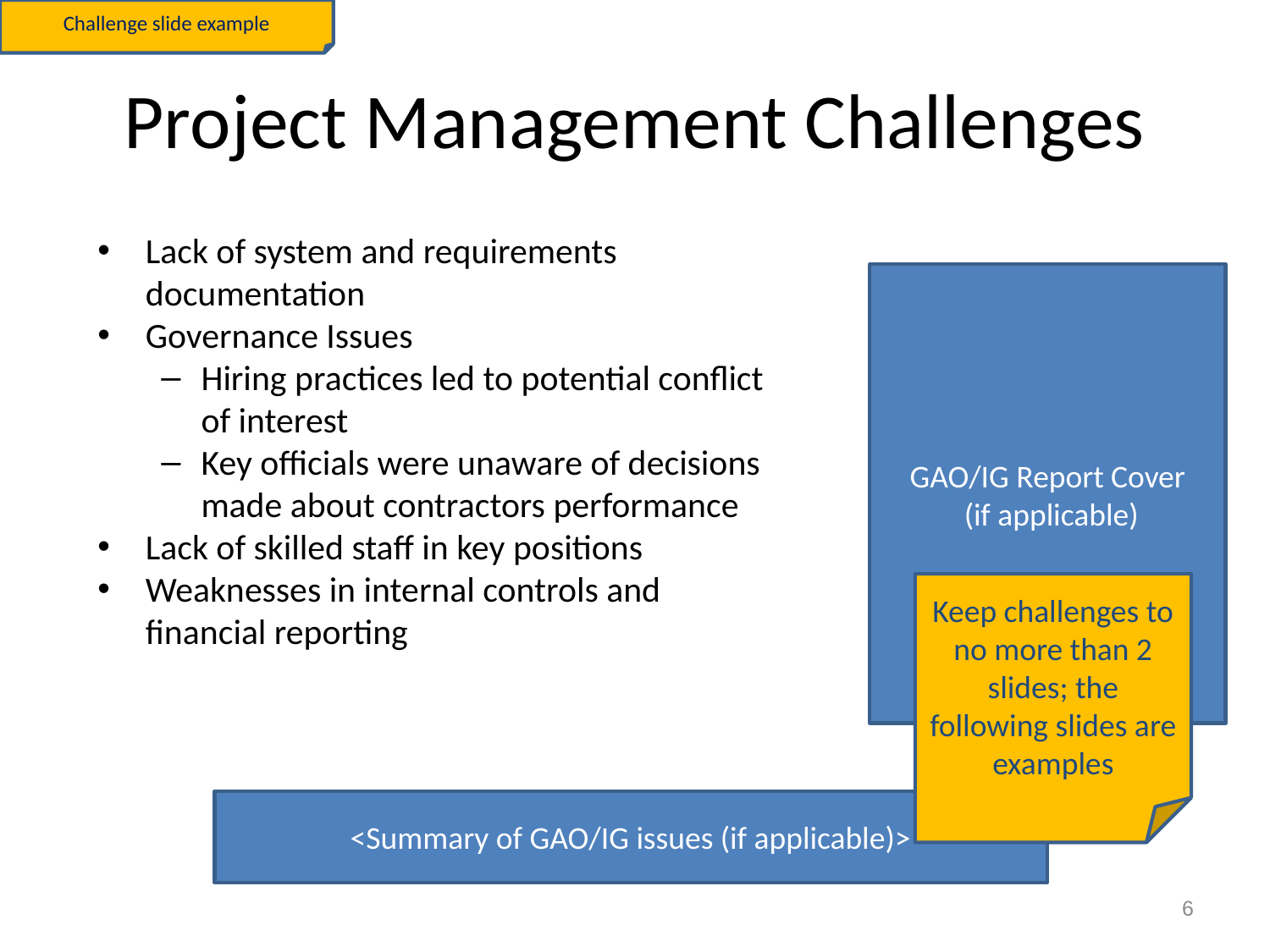

Challenge slide example
# Project Management Challenges
Lack of system and requirements documentation
Governance Issues
Hiring practices led to potential conflict of interest
Key officials were unaware of decisions made about contractors performance
Lack of skilled staff in key positions
Weaknesses in internal controls and financial reporting
GAO/IG Report Cover
 (if applicable)
Keep challenges to no more than 2 slides; the following slides are examples
<Summary of GAO/IG issues (if applicable)>
6